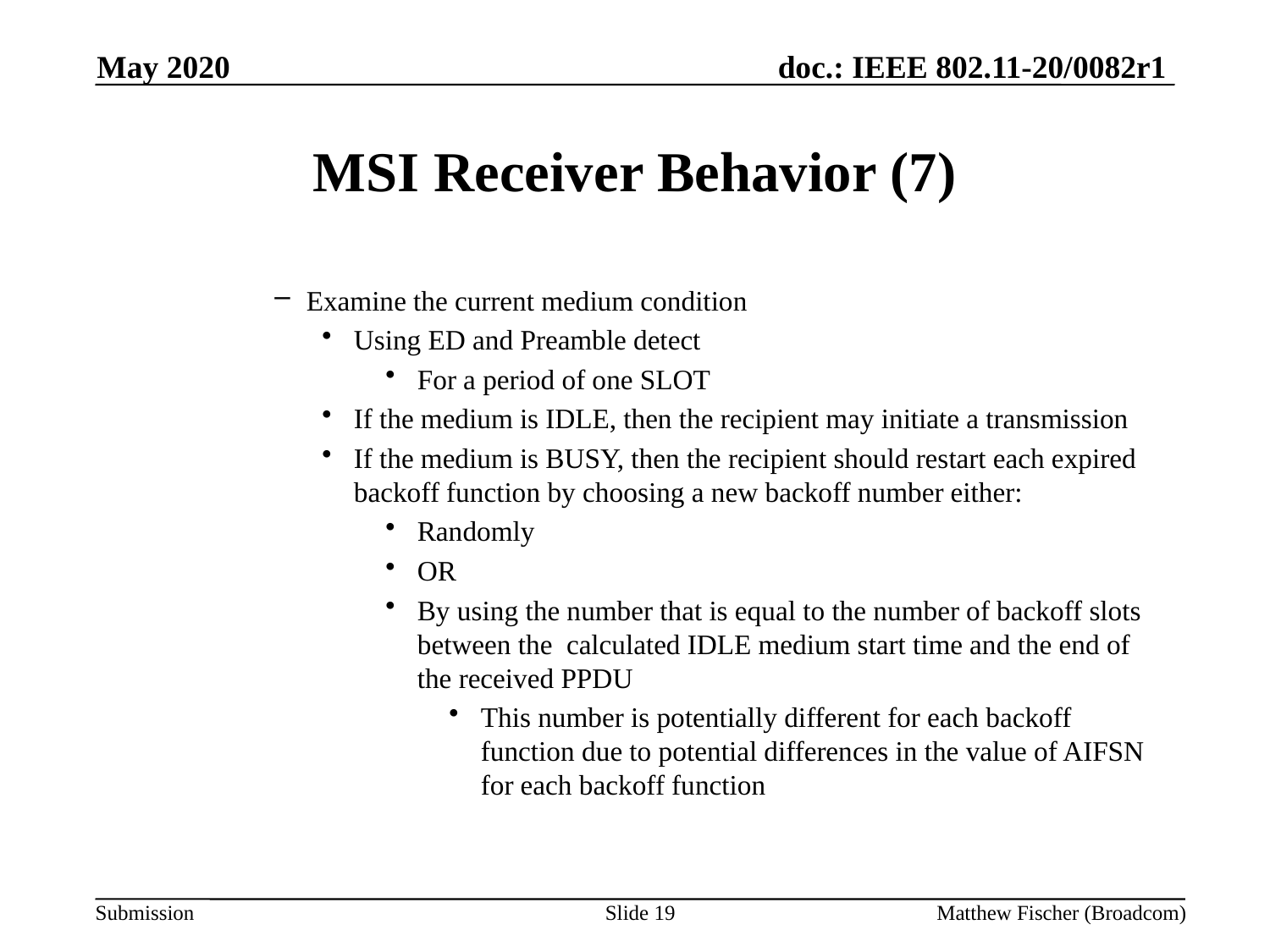

May 2020
# MSI Receiver Behavior (7)
Examine the current medium condition
Using ED and Preamble detect
For a period of one SLOT
If the medium is IDLE, then the recipient may initiate a transmission
If the medium is BUSY, then the recipient should restart each expired backoff function by choosing a new backoff number either:
Randomly
OR
By using the number that is equal to the number of backoff slots between the  calculated IDLE medium start time and the end of the received PPDU
This number is potentially different for each backoff function due to potential differences in the value of AIFSN for each backoff function
Slide 19
Matthew Fischer (Broadcom)